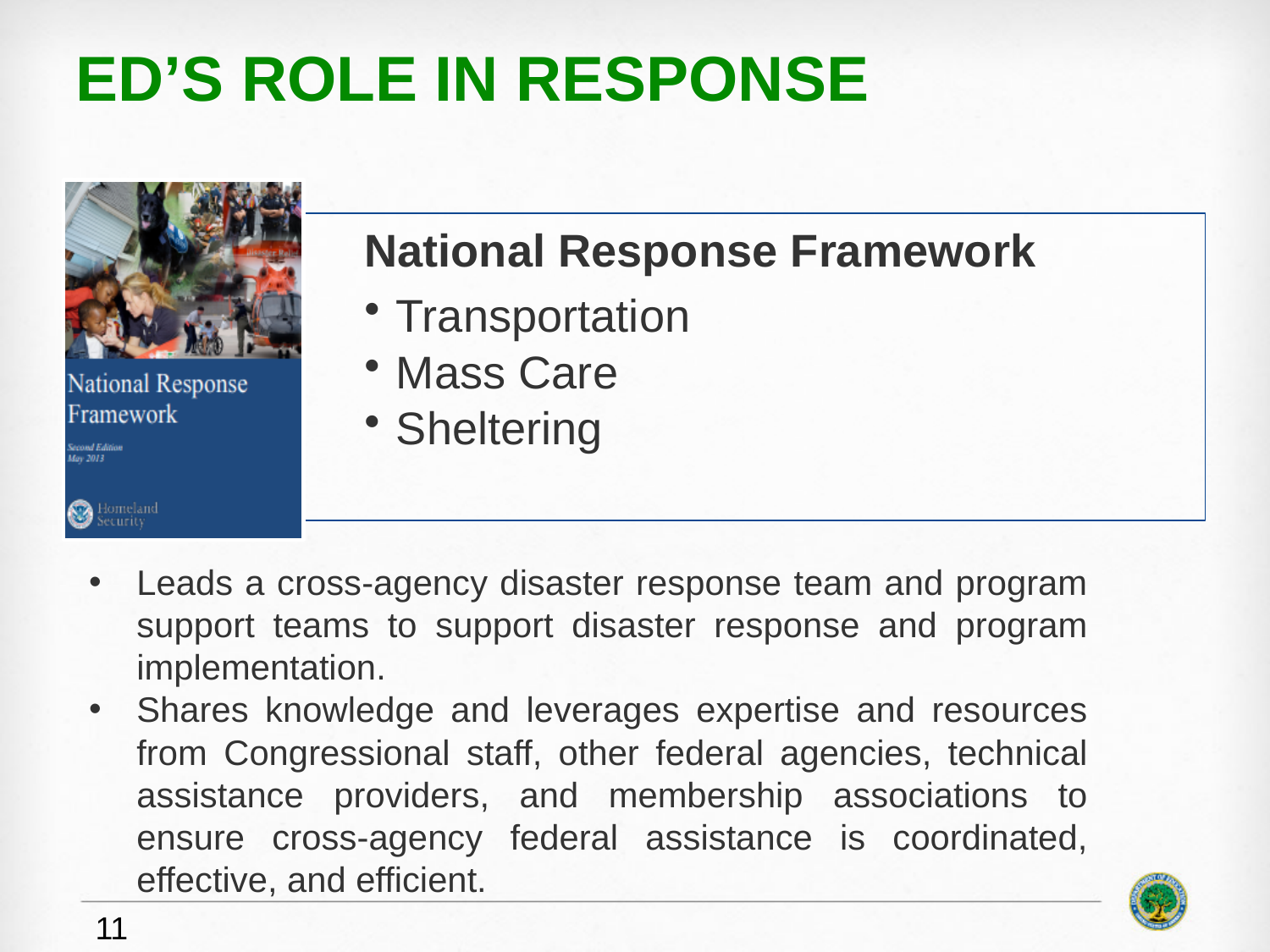

# ED’s ROLE IN RESPONSE
National Response Framework
Transportation
Mass Care
Sheltering
Leads a cross-agency disaster response team and program support teams to support disaster response and program implementation.
Shares knowledge and leverages expertise and resources from Congressional staff, other federal agencies, technical assistance providers, and membership associations to ensure cross-agency federal assistance is coordinated, effective, and efficient.
11